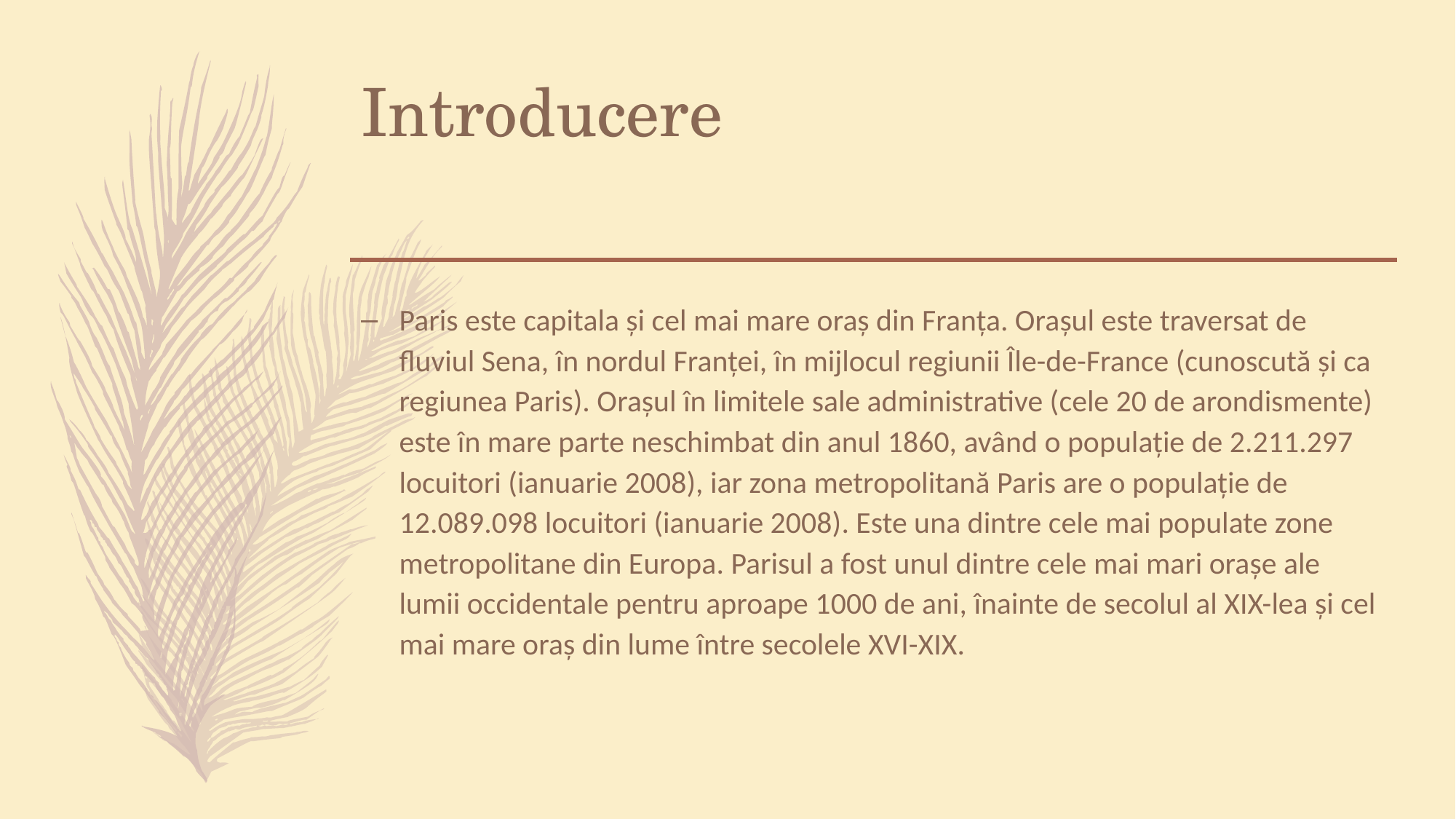

# Introducere
Paris este capitala și cel mai mare oraș din Franța. Orașul este traversat de fluviul Sena, în nordul Franței, în mijlocul regiunii Île-de-France (cunoscută și ca regiunea Paris). Orașul în limitele sale administrative (cele 20 de arondismente) este în mare parte neschimbat din anul 1860, având o populație de 2.211.297 locuitori (ianuarie 2008), iar zona metropolitană Paris are o populație de 12.089.098 locuitori (ianuarie 2008). Este una dintre cele mai populate zone metropolitane din Europa. Parisul a fost unul dintre cele mai mari orașe ale lumii occidentale pentru aproape 1000 de ani, înainte de secolul al XIX-lea și cel mai mare oraș din lume între secolele XVI-XIX.